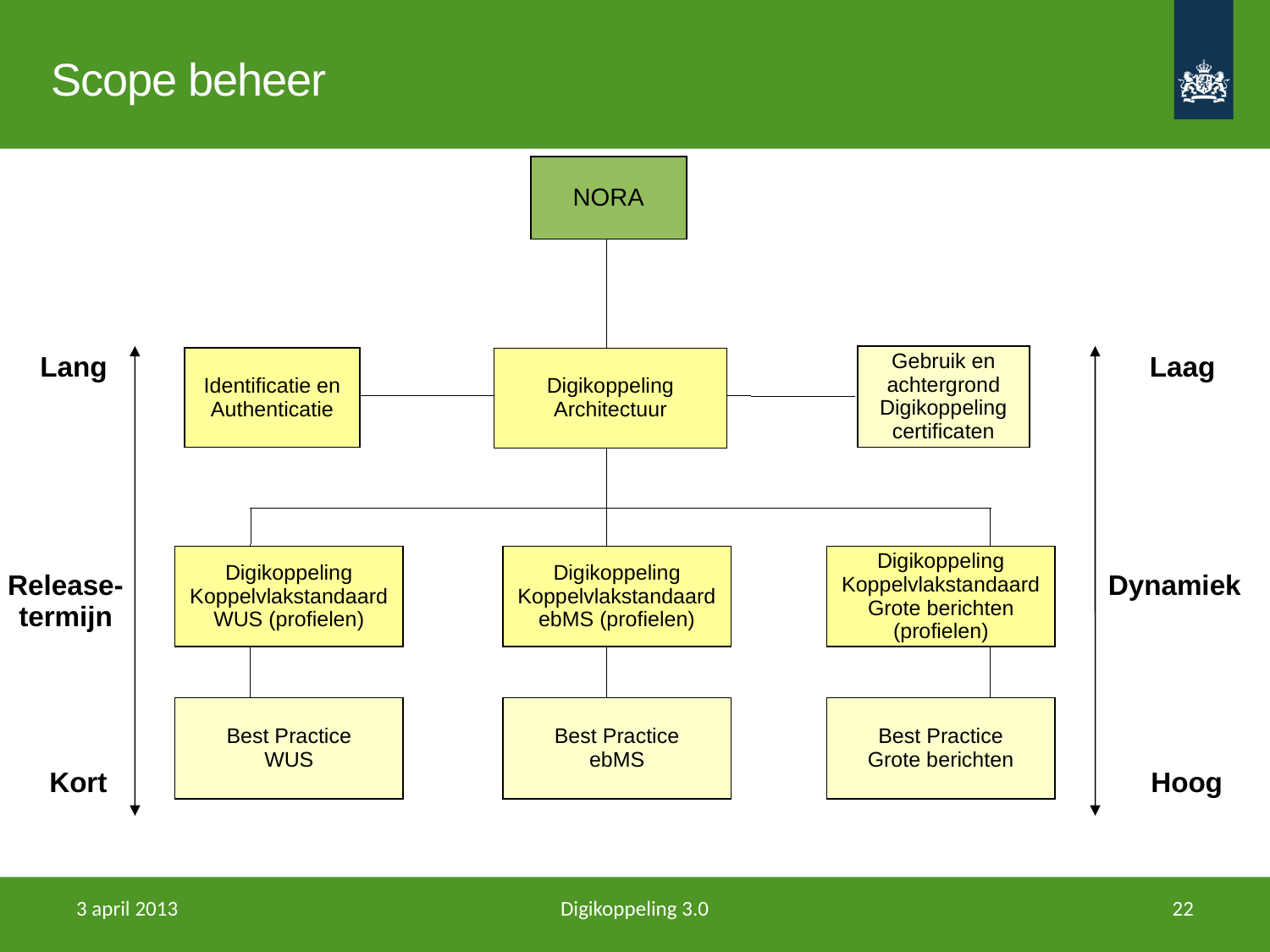

# Scope beheer
NORA

Lang

Laag
Gebruik en achtergrond Digikoppeling certificaten
Identificatie en Authenticatie
Digikoppeling Architectuur

Digikoppeling Koppelvlakstandaard WUS (profielen)
Digikoppeling Koppelvlakstandaard ebMS (profielen)
Digikoppeling Koppelvlakstandaard Grote berichten (profielen)
Release-
termijn
Dynamiek
Best Practice
WUS
Best Practice
ebMS
Best Practice
Grote berichten
Kort
Hoog
3 april 2013
Digikoppeling 3.0
22